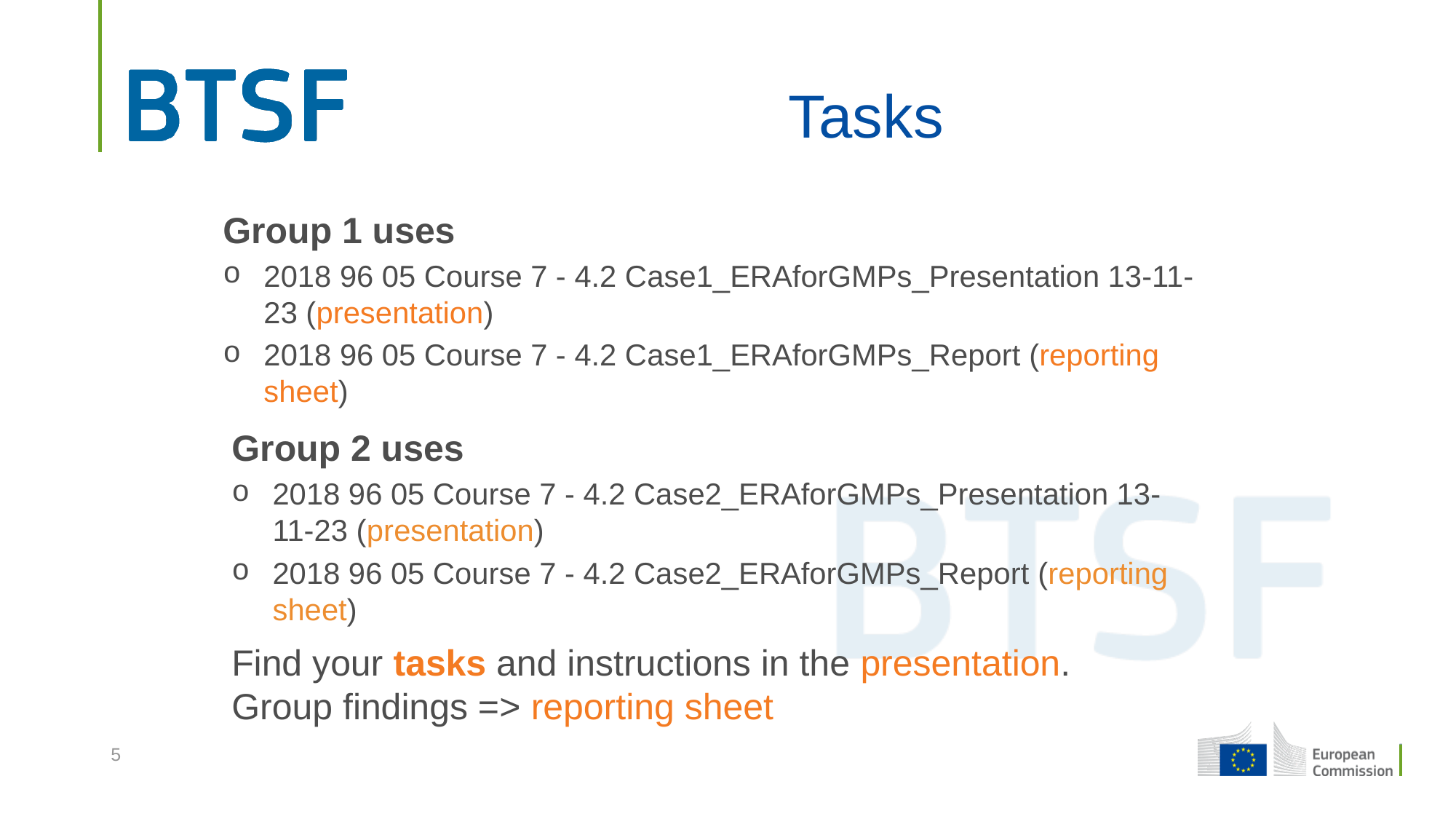

# Tasks
Group 1 uses
2018 96 05 Course 7 - 4.2 Case1_ERAforGMPs_Presentation 13-11-23 (presentation)
2018 96 05 Course 7 - 4.2 Case1_ERAforGMPs_Report (reporting sheet)
Group 2 uses
2018 96 05 Course 7 - 4.2 Case2_ERAforGMPs_Presentation 13-11-23 (presentation)
2018 96 05 Course 7 - 4.2 Case2_ERAforGMPs_Report (reporting sheet)
Find your tasks and instructions in the presentation. Group findings => reporting sheet
5